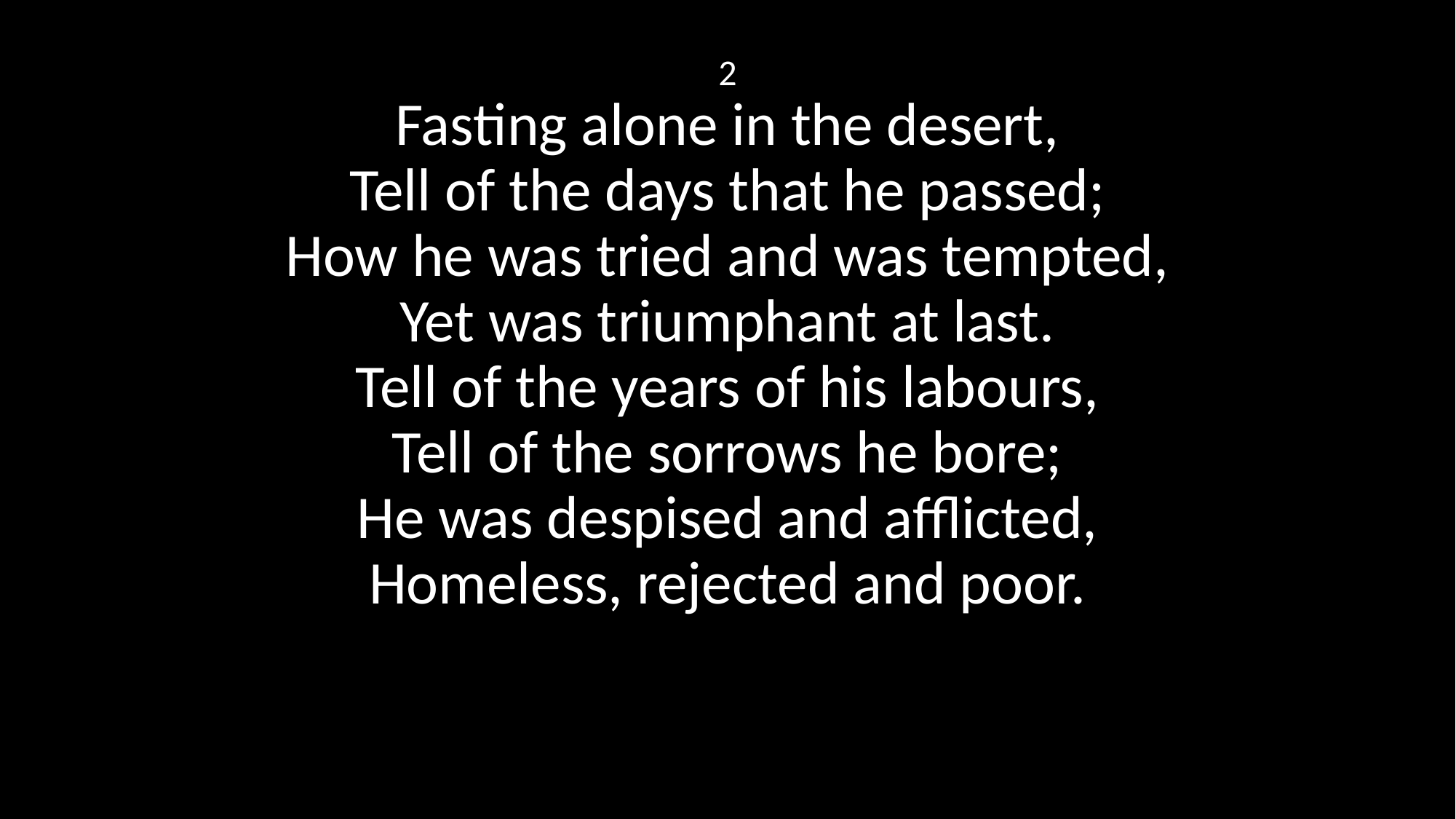

2
Fasting alone in the desert,
Tell of the days that he passed;
How he was tried and was tempted,
Yet was triumphant at last.
Tell of the years of his labours,
Tell of the sorrows he bore;
He was despised and afflicted,
Homeless, rejected and poor.